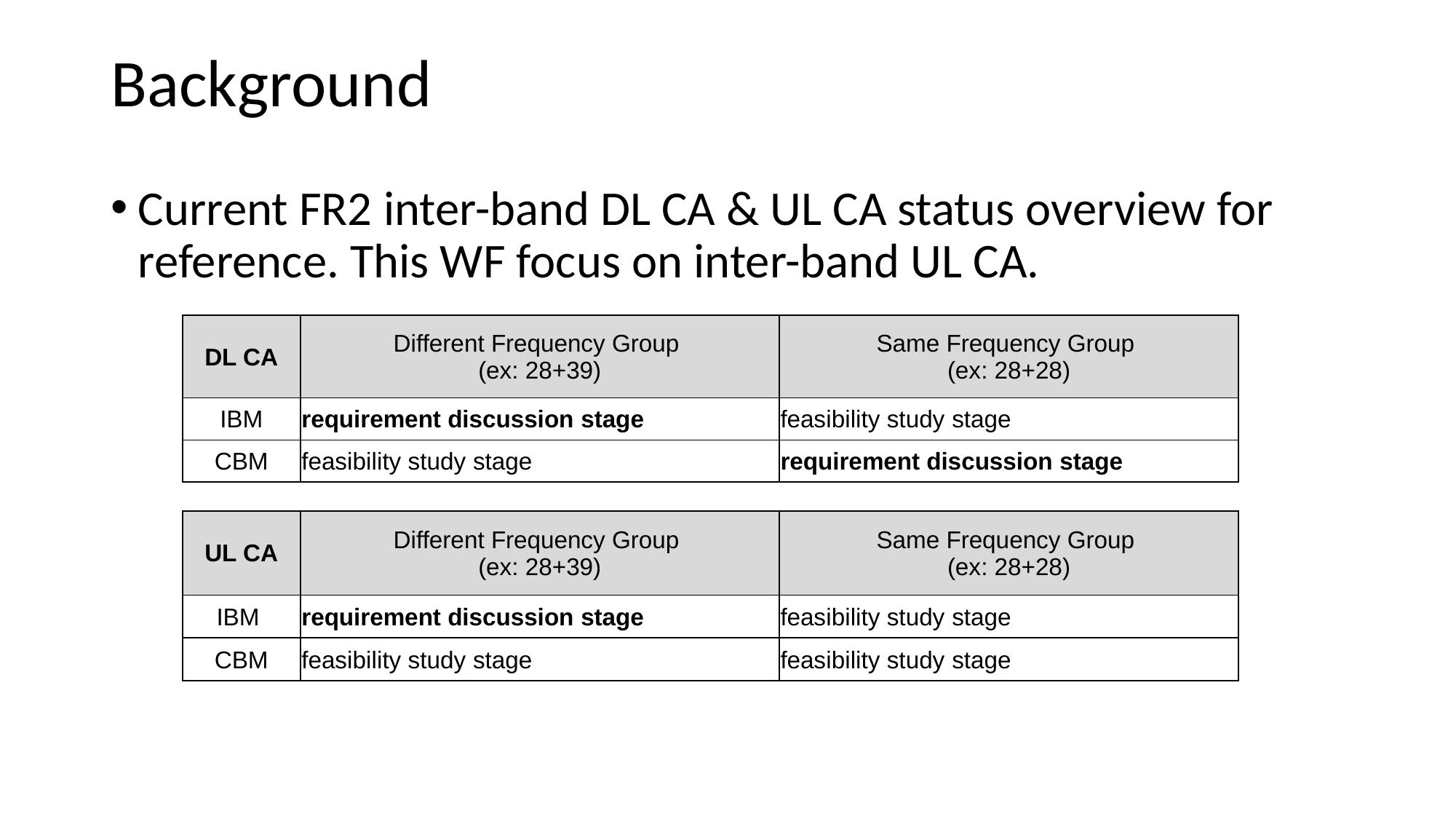

# Background
Current FR2 inter-band DL CA & UL CA status overview for reference. This WF focus on inter-band UL CA.
| DL CA | Different Frequency Group (ex: 28+39) | Same Frequency Group (ex: 28+28) |
| --- | --- | --- |
| IBM | requirement discussion stage | feasibility study stage |
| CBM | feasibility study stage | requirement discussion stage |
| UL CA | Different Frequency Group (ex: 28+39) | Same Frequency Group (ex: 28+28) |
| --- | --- | --- |
| IBM | requirement discussion stage | feasibility study stage |
| CBM | feasibility study stage | feasibility study stage |